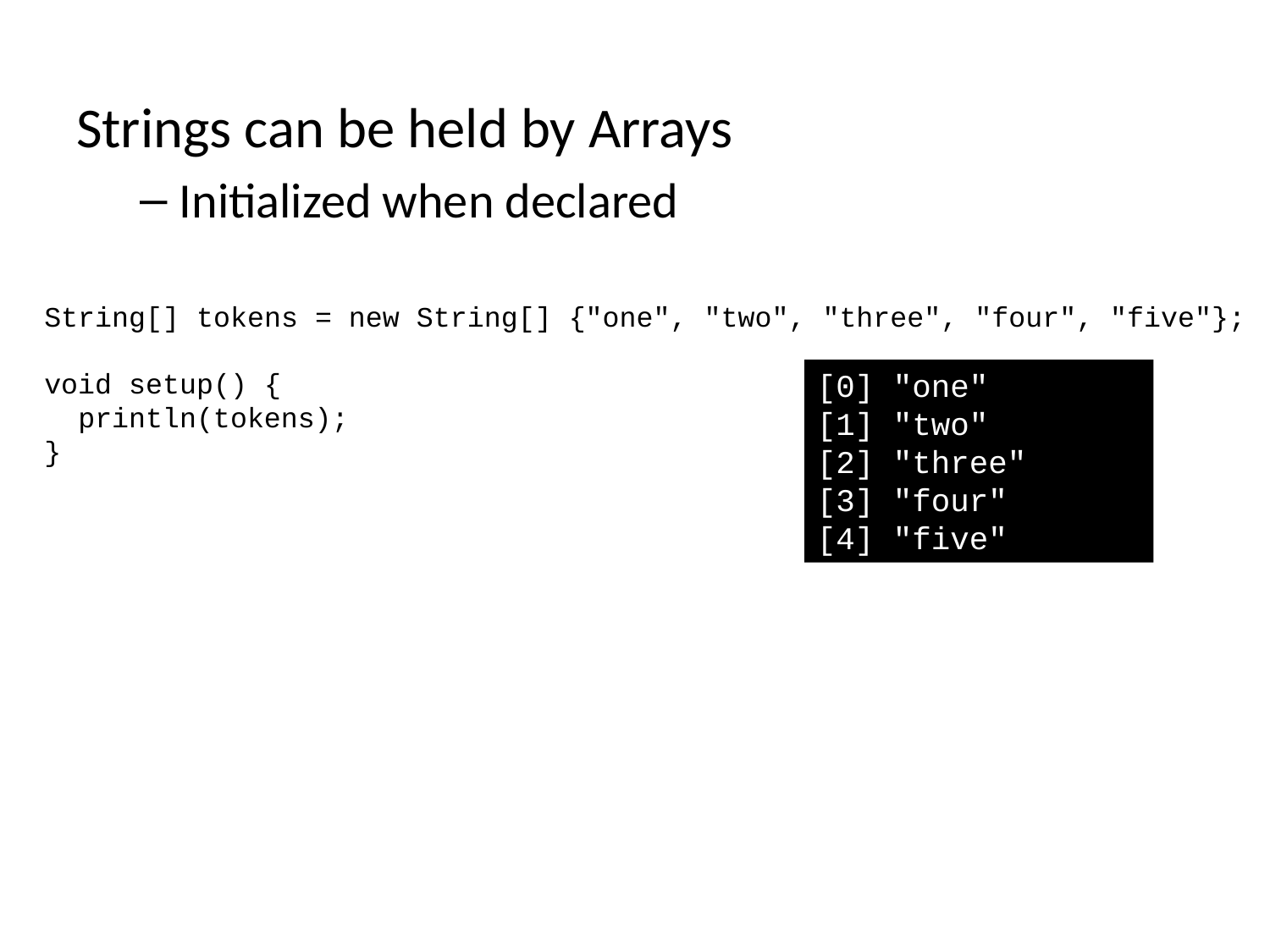

Strings can be held by Arrays
Initialized when declared
String[] tokens = new String[] {"one", "two", "three", "four", "five"};

void setup() {
  println(tokens);
}
[0] "one"
[1] "two"
[2] "three"
[3] "four"
[4] "five"